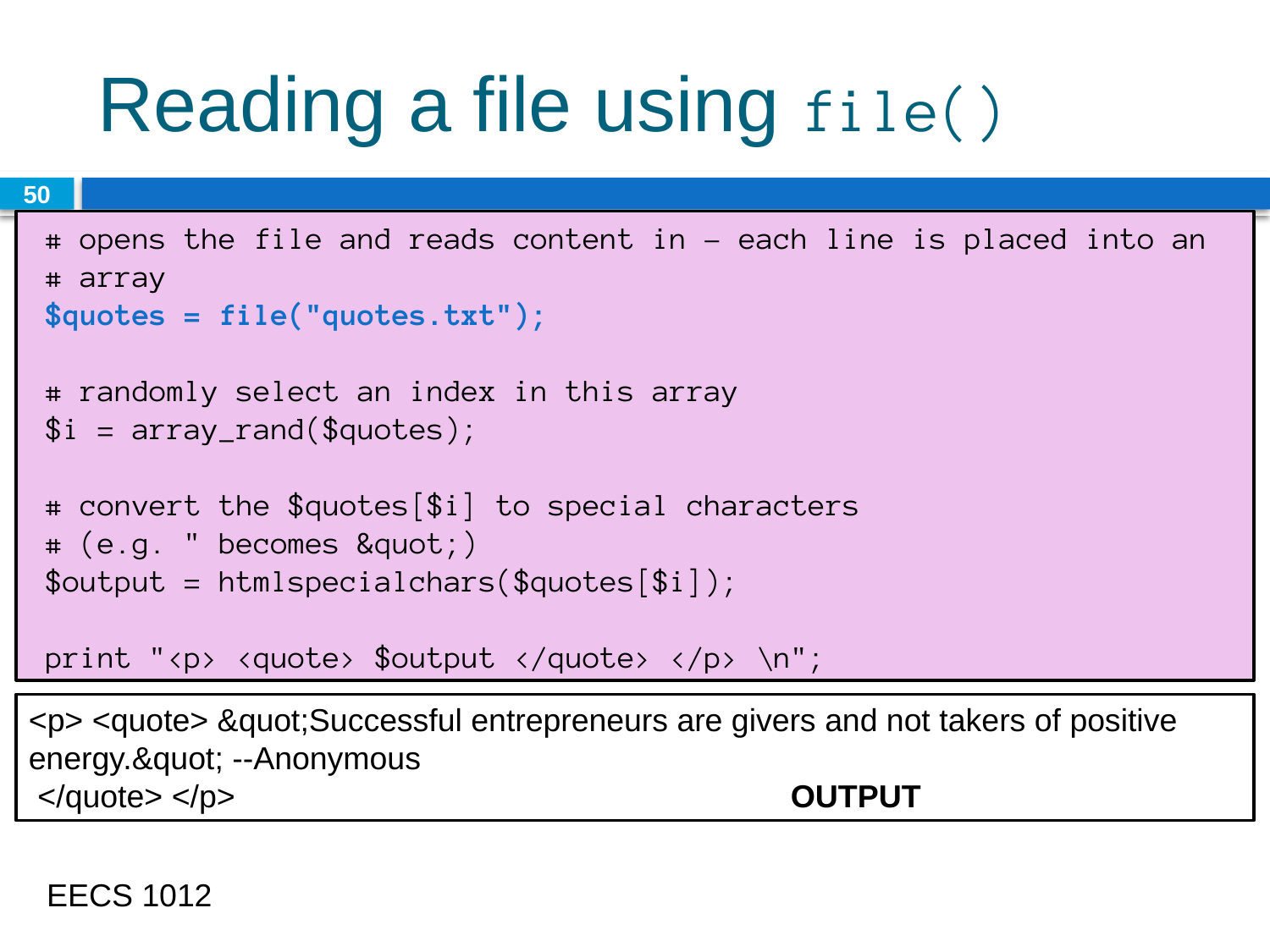

# Reading a file using file()
50
 # opens the file and reads content in – each line is placed into an
 # array
 $quotes = file("quotes.txt");

 # randomly select an index in this array
 $i = array_rand($quotes);

 # convert the $quotes[$i] to special characters
 # (e.g. " becomes &quot;)
 $output = htmlspecialchars($quotes[$i]);

 print "<p> <quote> $output </quote> </p> \n";
<p> <quote> &quot;Successful entrepreneurs are givers and not takers of positive energy.&quot; --Anonymous
 </quote> </p>    					OUTPUT
EECS 1012